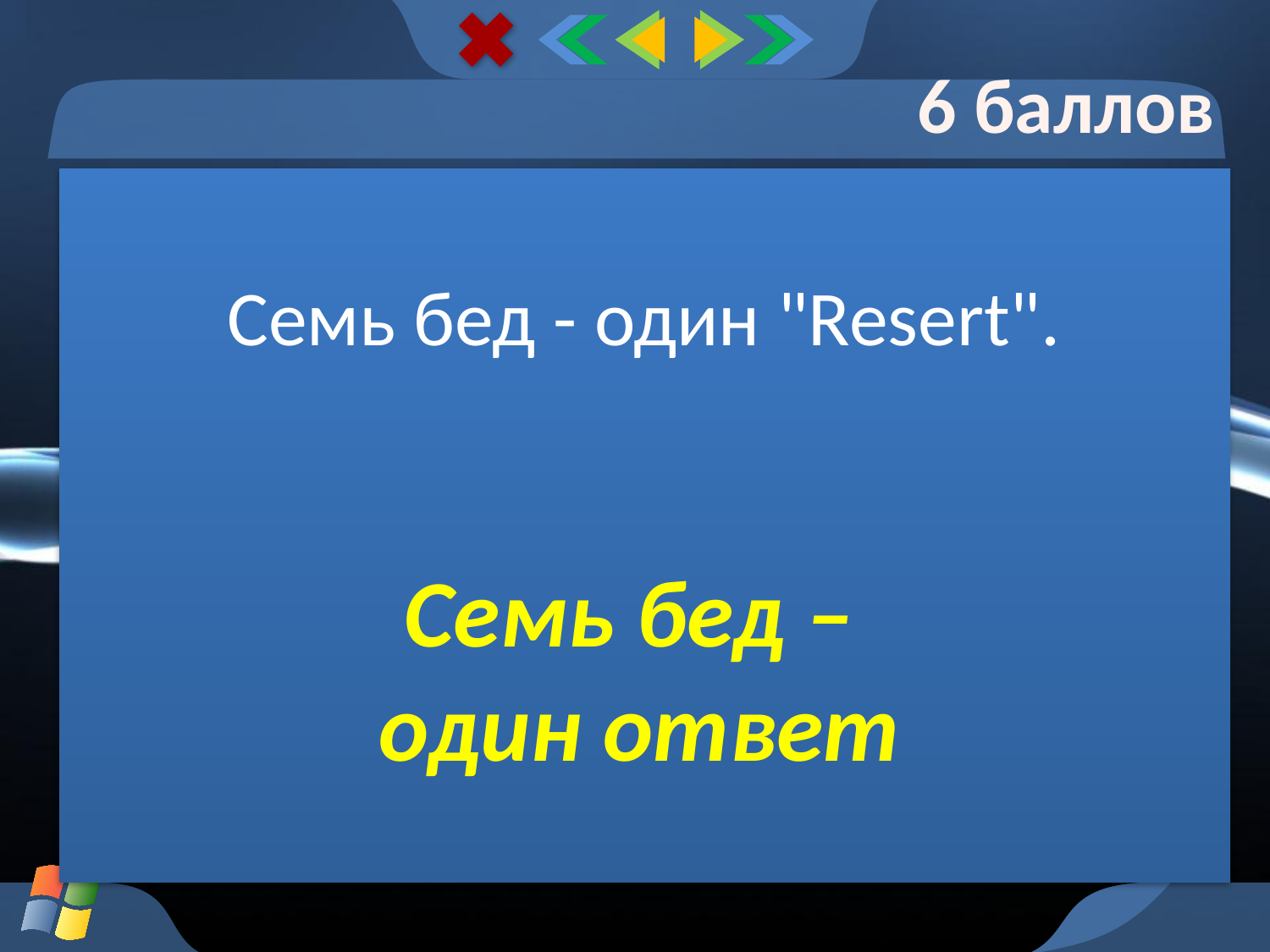

6 баллов

Семь бед - один "Resert".

Семь бед –
один ответ